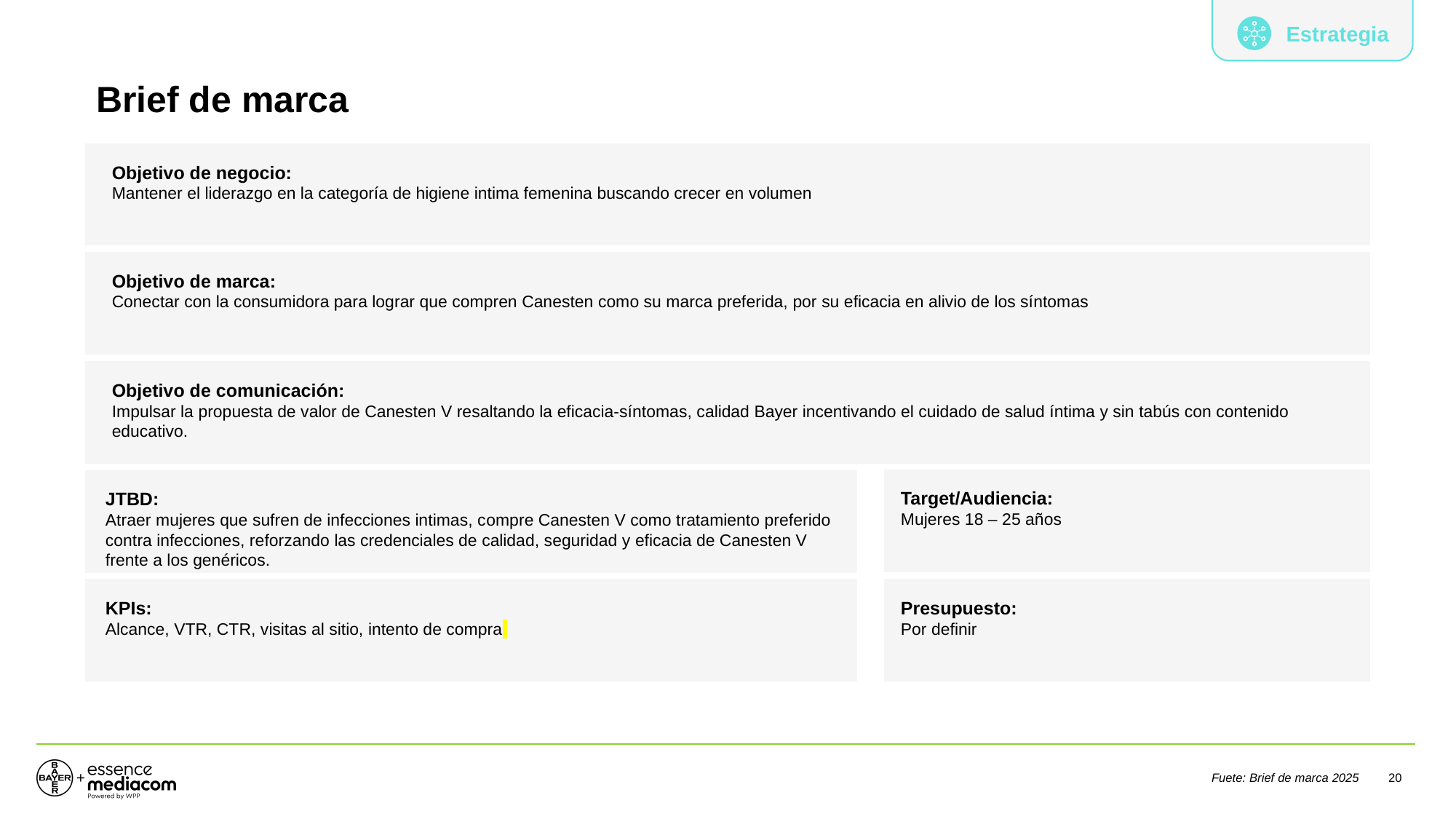

Estrategia

# Brief de marca

Objetivo de negocio:
Mantener el liderazgo en la categoría de higiene intima femenina buscando crecer en volumen

Objetivo de marca:
Conectar con la consumidora para lograr que compren Canesten como su marca preferida, por su eficacia en alivio de los síntomas

Objetivo de comunicación:
Impulsar la propuesta de valor de Canesten V resaltando la eficacia-síntomas, calidad Bayer incentivando el cuidado de salud íntima y sin tabús con contenido educativo.

Target/Audiencia:
Mujeres 18 – 25 años

JTBD:
Atraer mujeres que sufren de infecciones intimas, compre Canesten V como tratamiento preferido contra infecciones, reforzando las credenciales de calidad, seguridad y eficacia de Canesten V frente a los genéricos.

KPIs:
Alcance, VTR, CTR, visitas al sitio, intento de compra

Presupuesto:
Por definir
Fuete: Brief de marca 2025
20